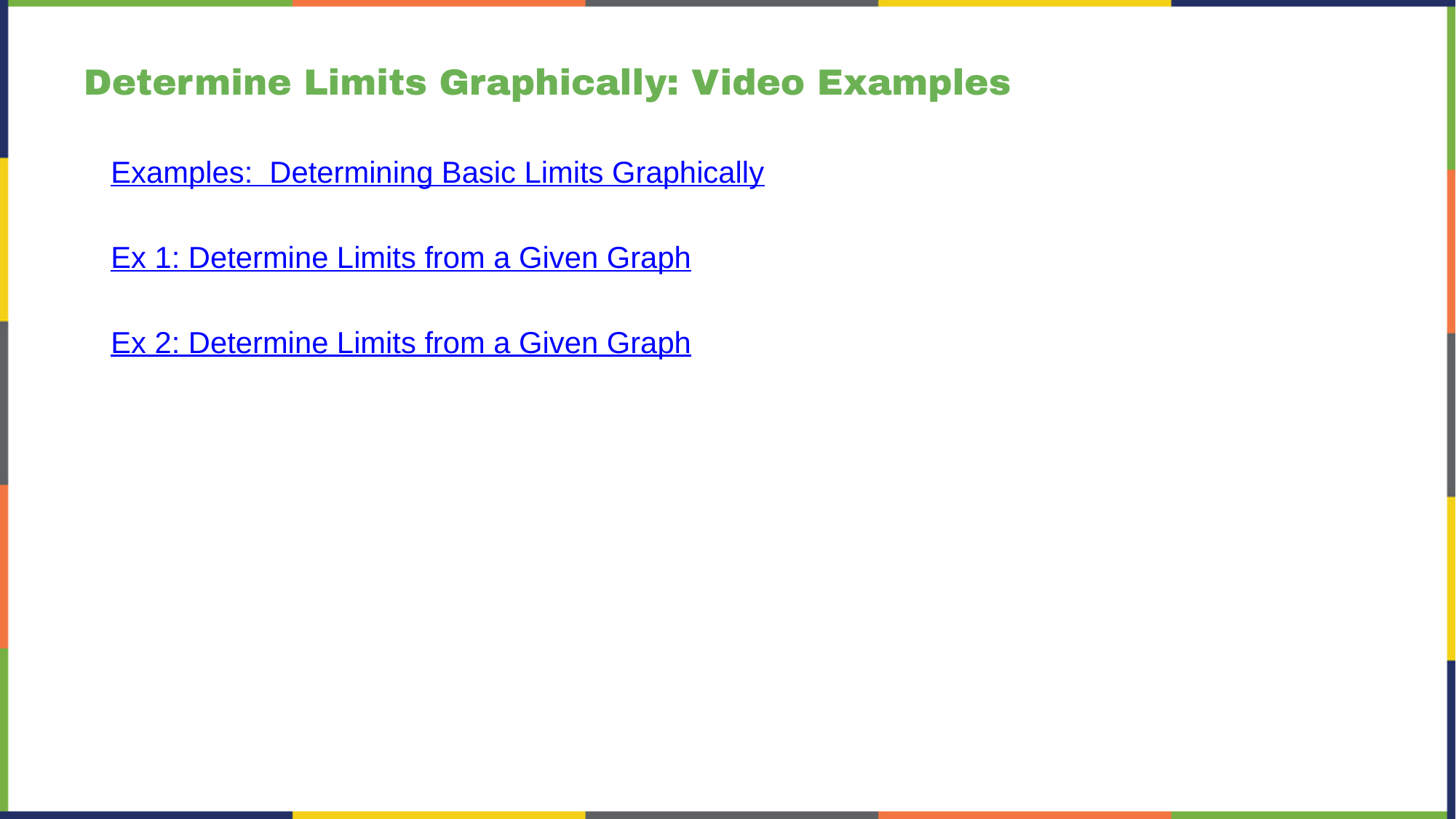

# Determine Limits Graphically: Video Examples
Examples:  Determining Basic Limits Graphically

Ex 1: Determine Limits from a Given Graph

Ex 2: Determine Limits from a Given Graph